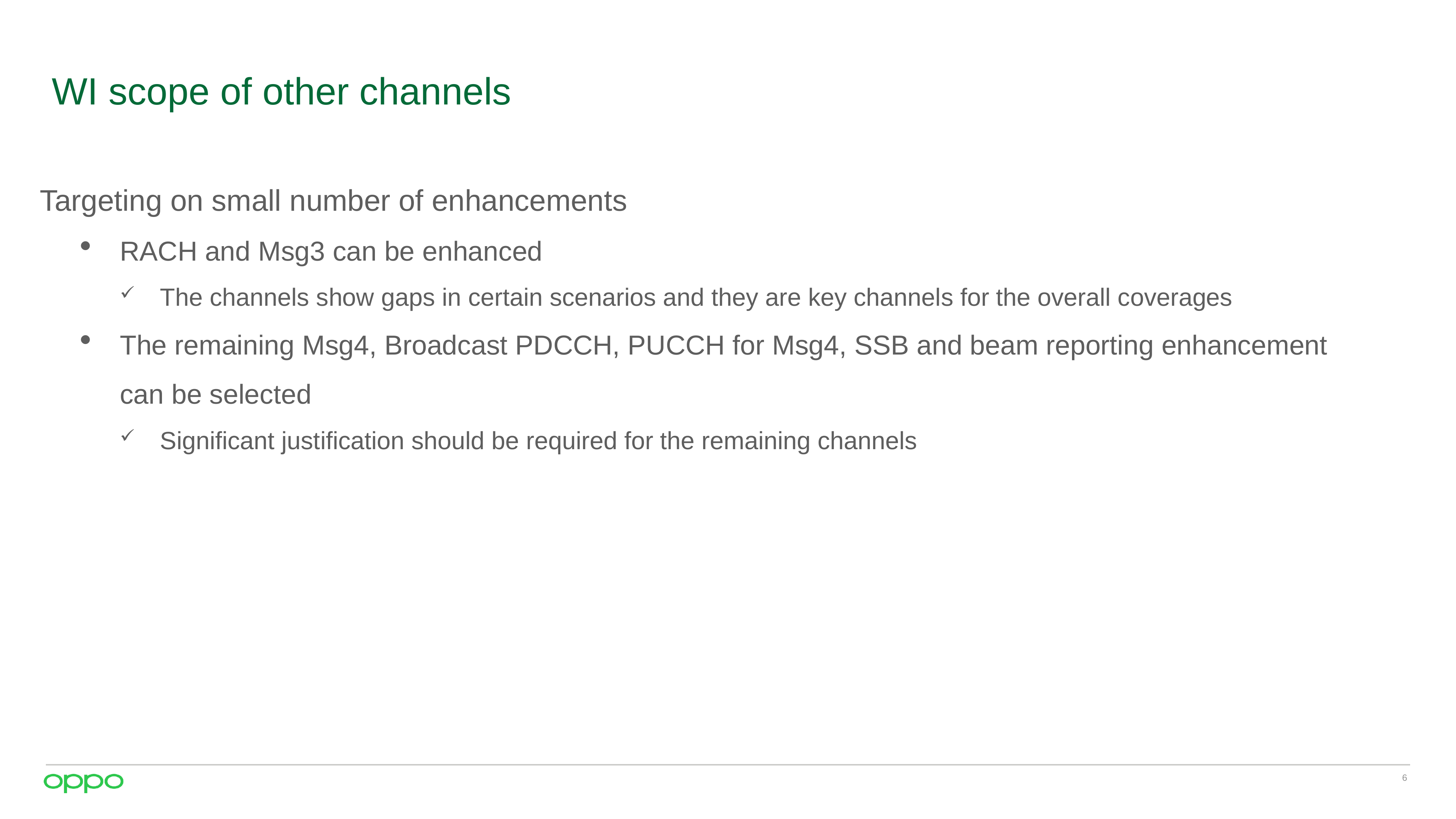

# WI scope of other channels
Targeting on small number of enhancements
RACH and Msg3 can be enhanced
The channels show gaps in certain scenarios and they are key channels for the overall coverages
The remaining Msg4, Broadcast PDCCH, PUCCH for Msg4, SSB and beam reporting enhancement can be selected
Significant justification should be required for the remaining channels